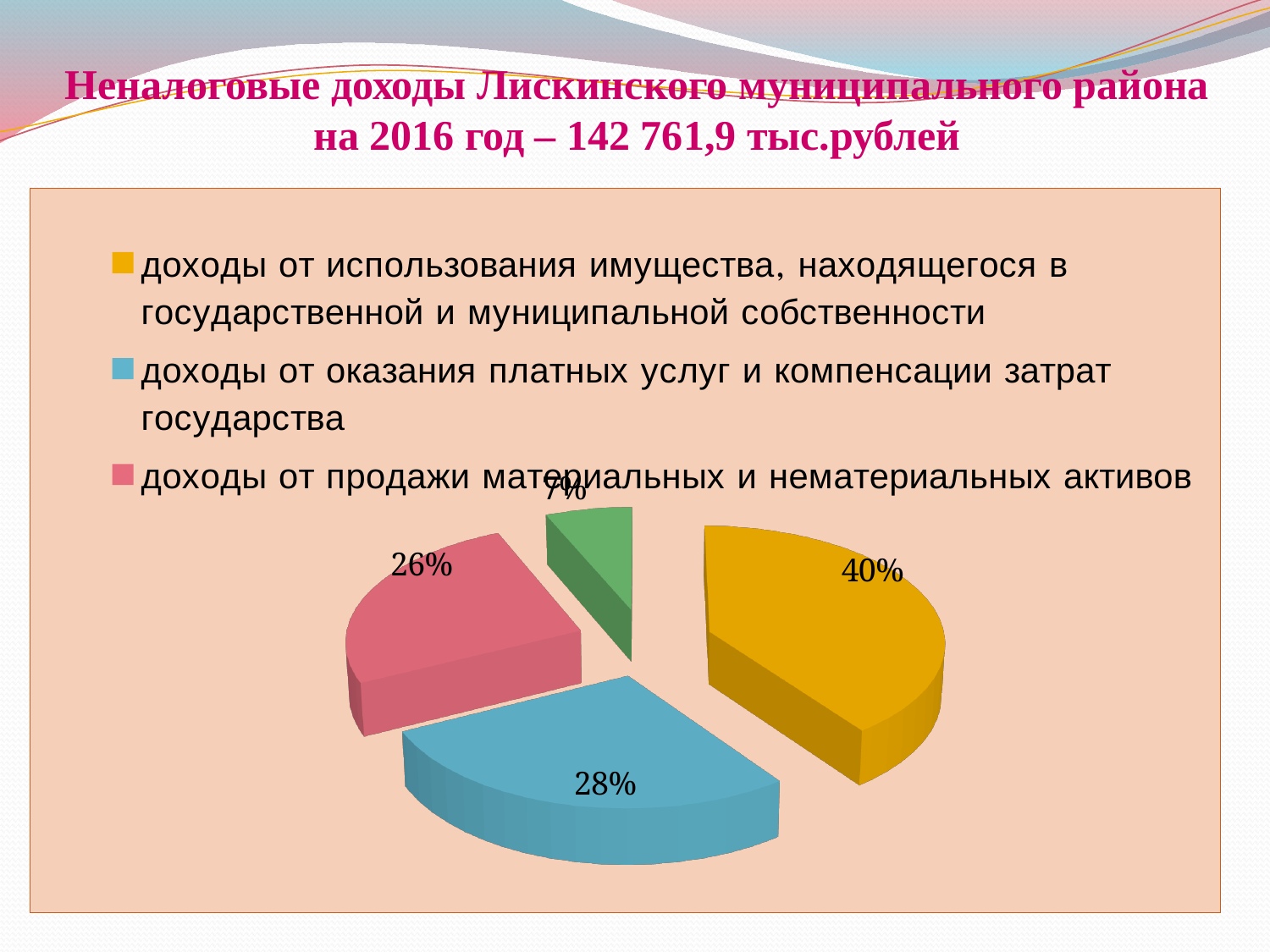

# Неналоговые доходы Лискинского муниципального района на 2016 год – 142 761,9 тыс.рублей

[unsupported chart]